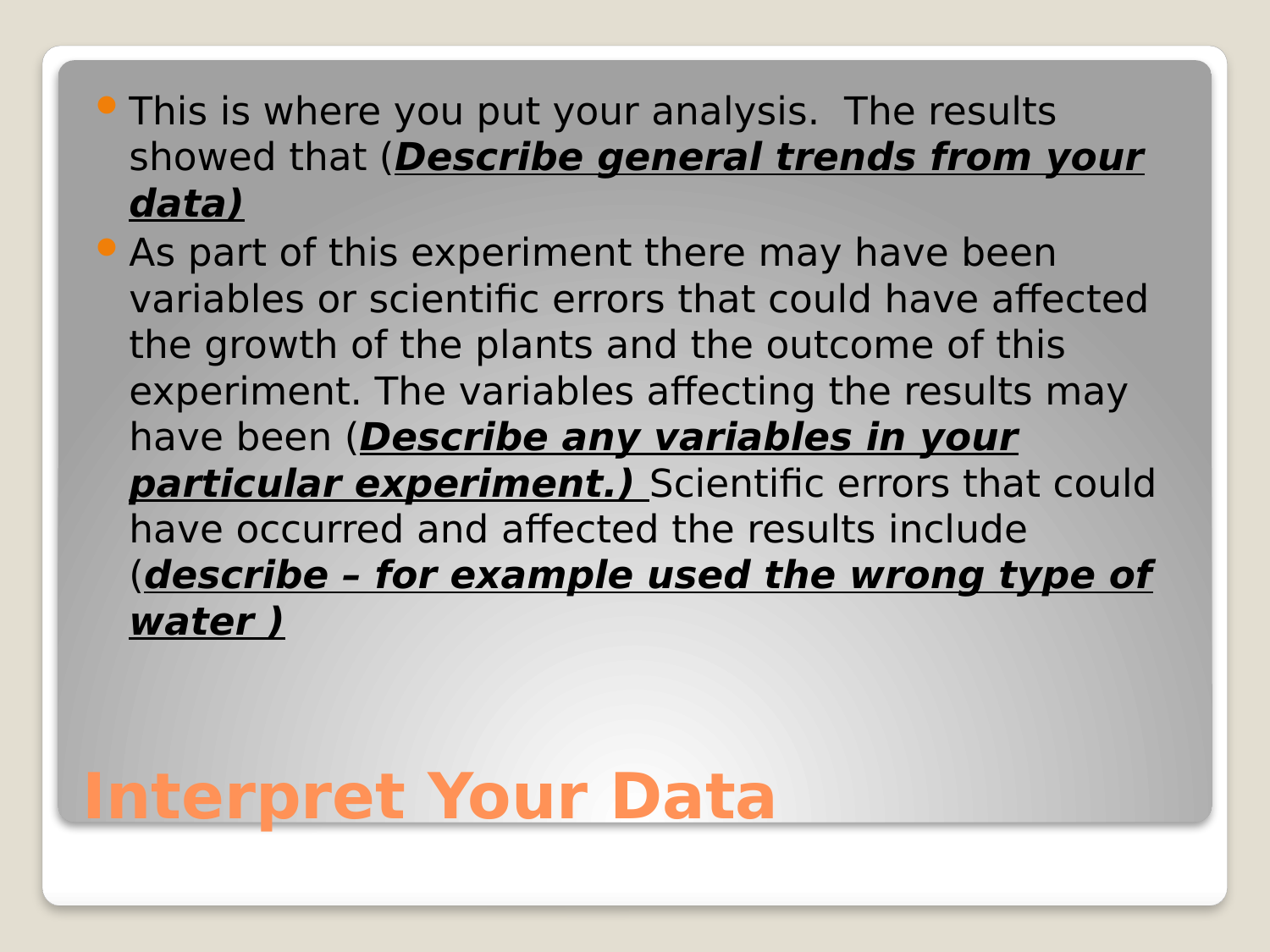

This is where you put your analysis.  The results showed that (Describe general trends from your data)
As part of this experiment there may have been variables or scientific errors that could have affected the growth of the plants and the outcome of this experiment. The variables affecting the results may have been (Describe any variables in your particular experiment.) Scientific errors that could have occurred and affected the results include (describe – for example used the wrong type of water )
# Interpret Your Data